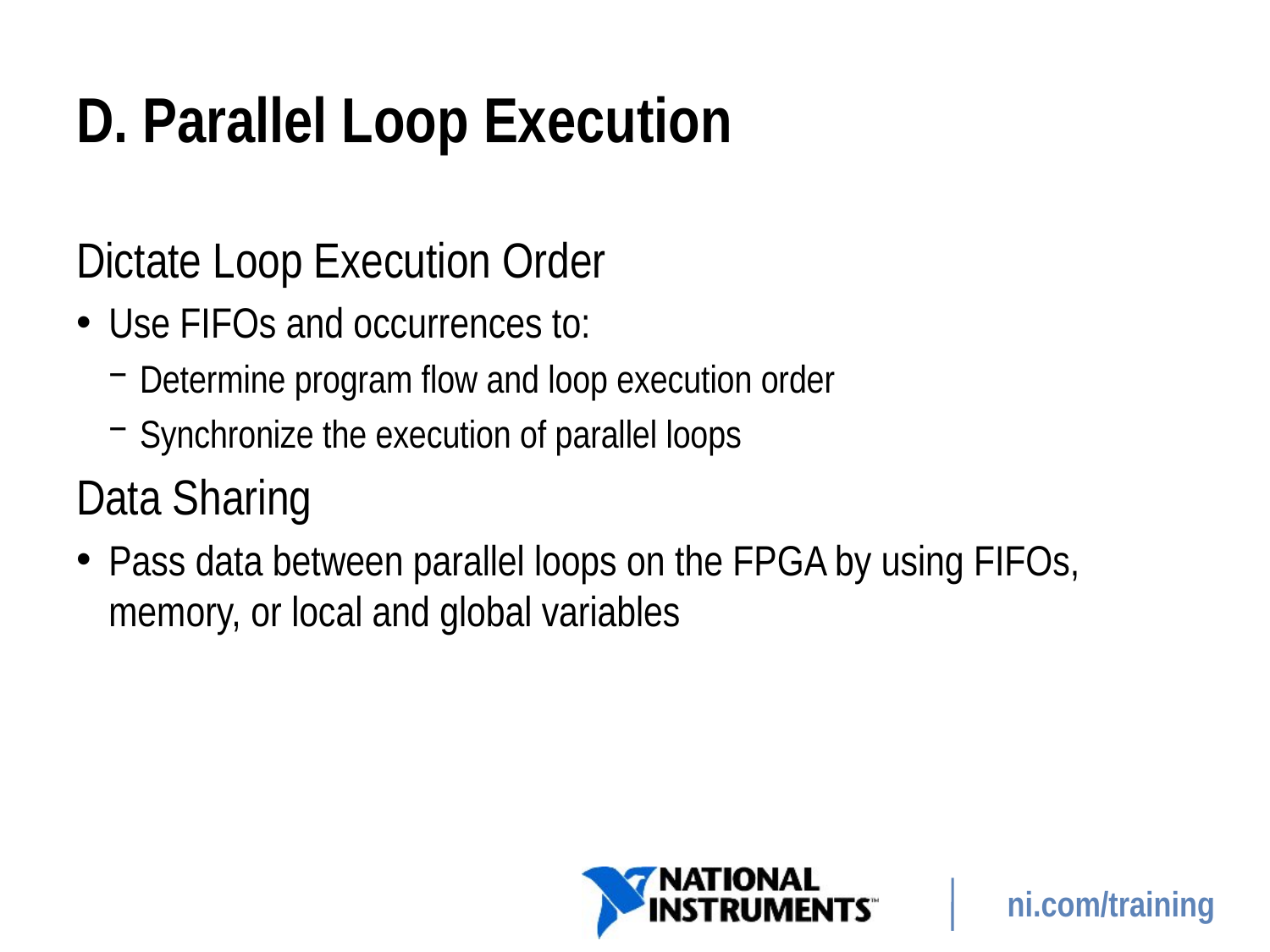

# D. Parallel Loop Execution
Dictate Loop Execution Order
Use FIFOs and occurrences to:
Determine program flow and loop execution order
Synchronize the execution of parallel loops
Data Sharing
Pass data between parallel loops on the FPGA by using FIFOs, memory, or local and global variables